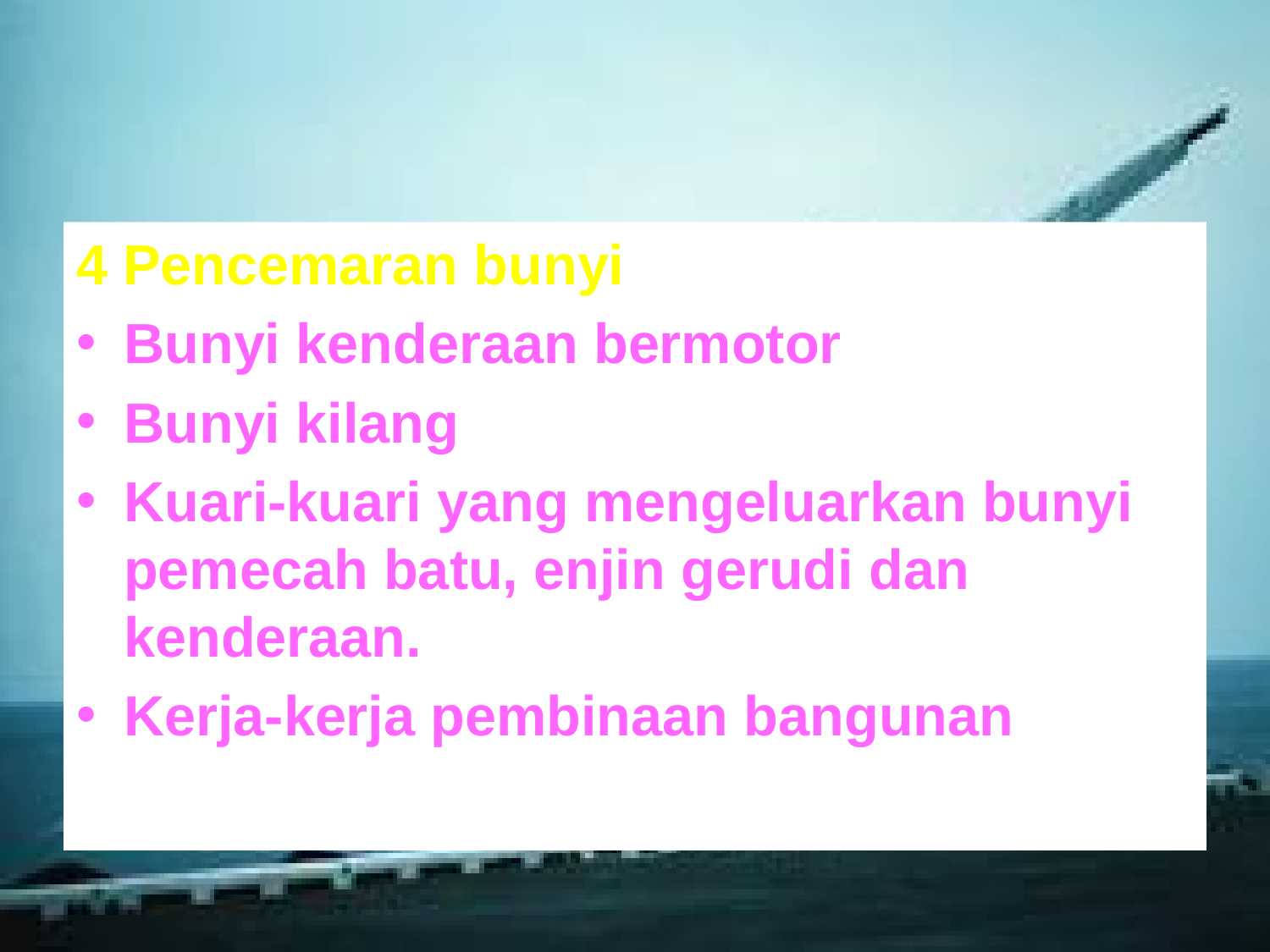

4 Pencemaran bunyi
Bunyi kenderaan bermotor
Bunyi kilang
Kuari-kuari yang mengeluarkan bunyi pemecah batu, enjin gerudi dan kenderaan.
Kerja-kerja pembinaan bangunan